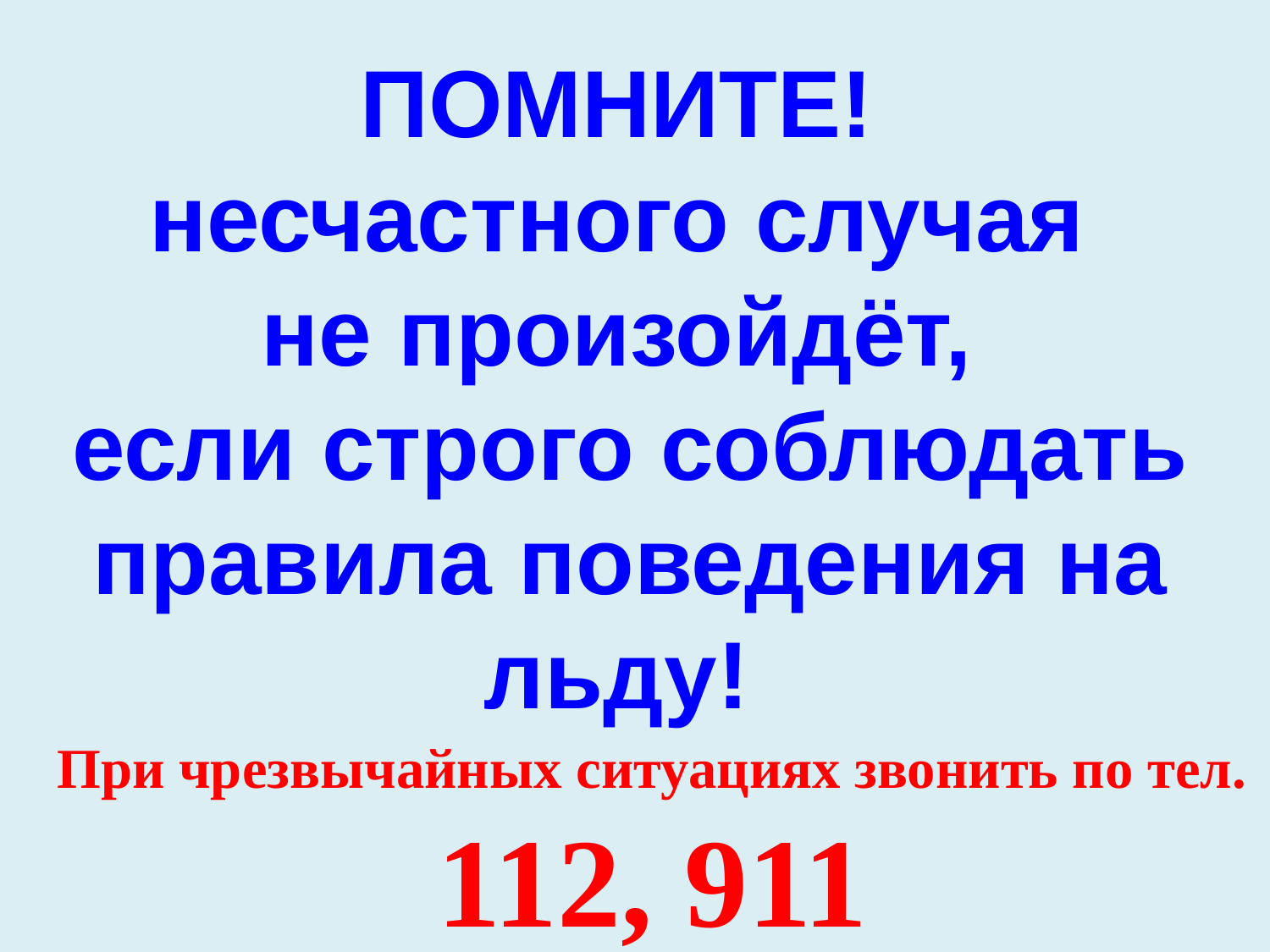

ПОМНИТЕ!
несчастного случая
не произойдёт,
если строго соблюдать правила поведения на льду!
При чрезвычайных ситуациях звонить по тел. 112, 911